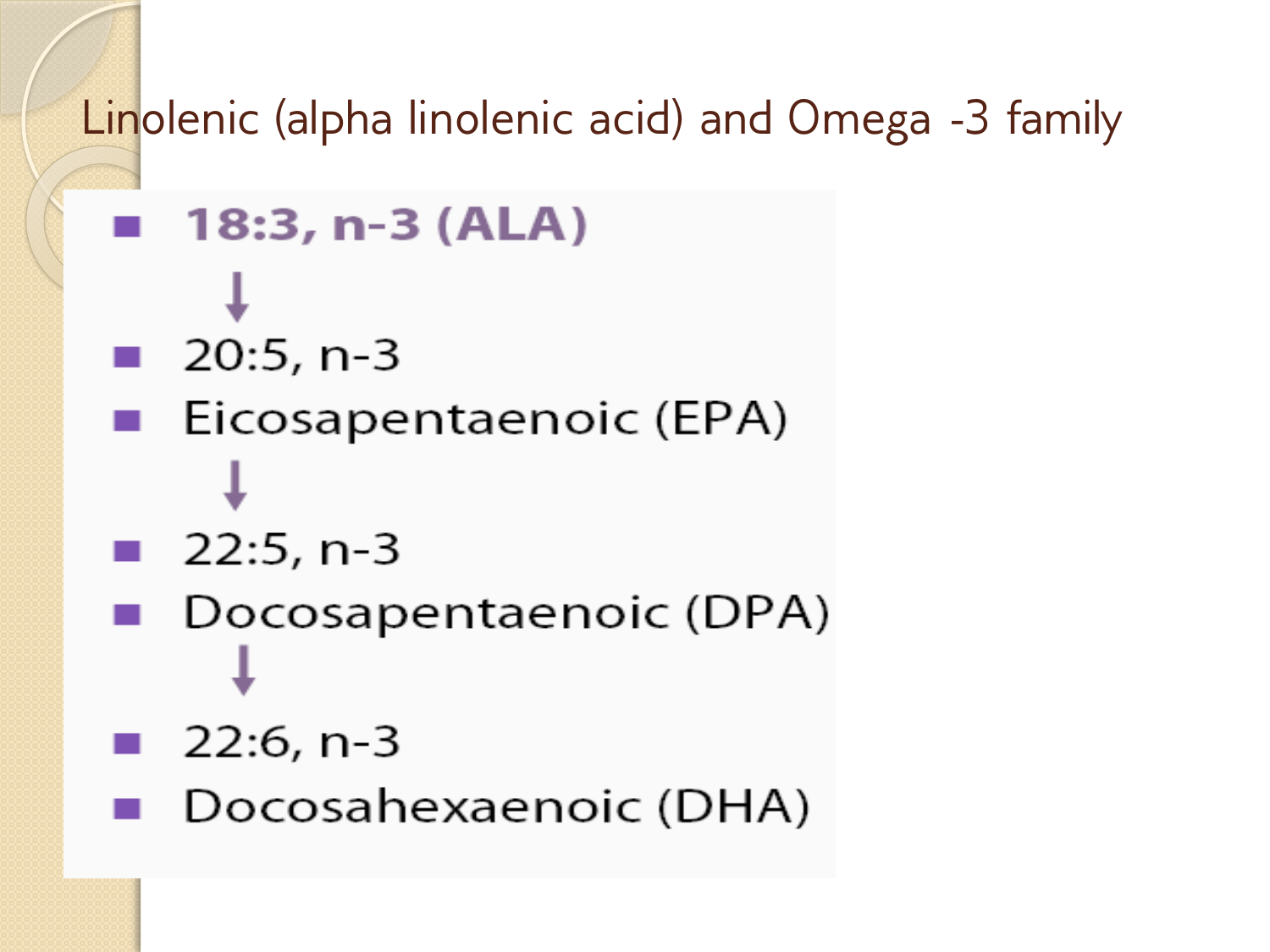

# Linolenic (alpha linolenic acid) and Omega -3 family